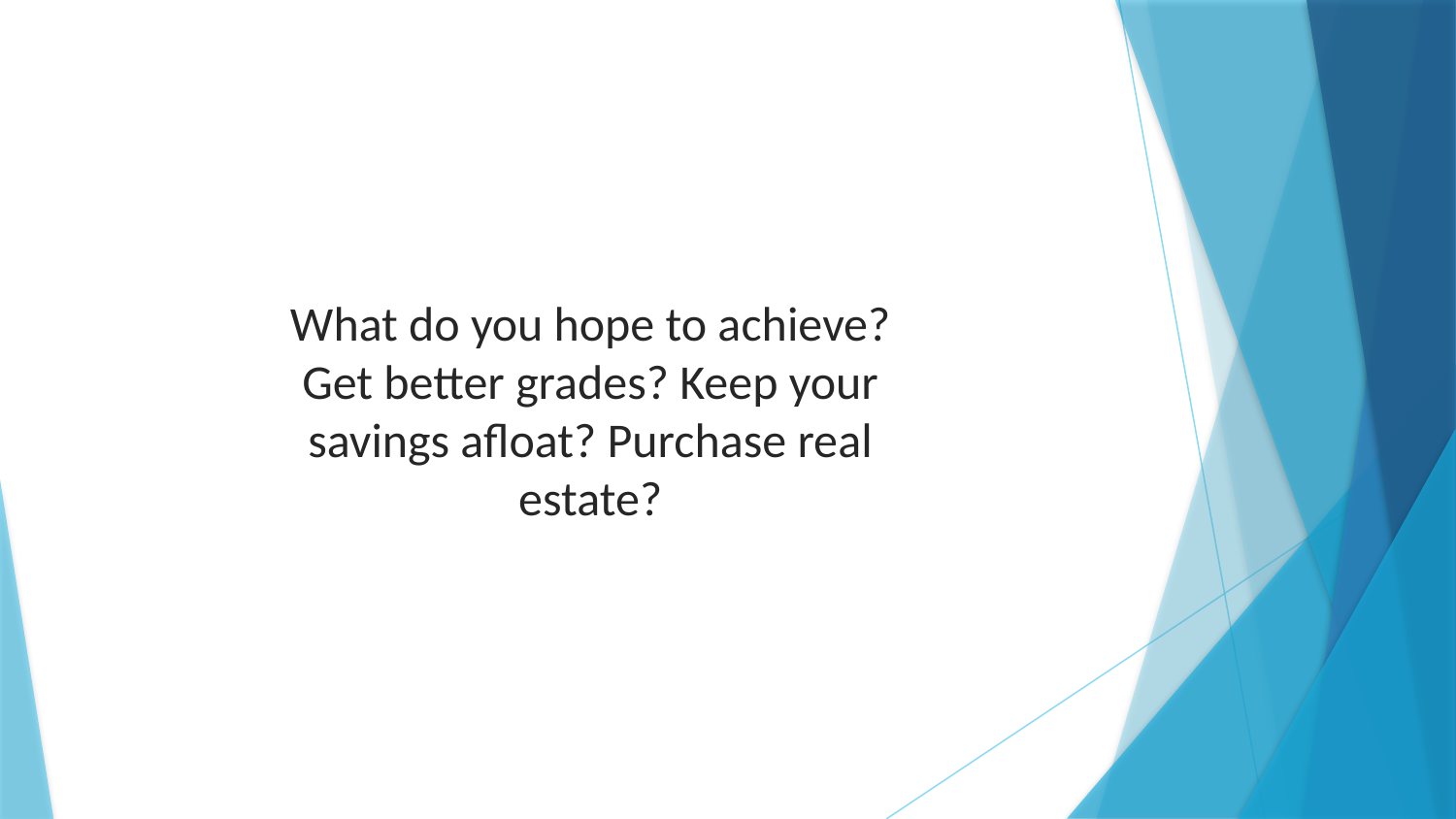

What do you hope to achieve? Get better grades? Keep your savings afloat? Purchase real estate?